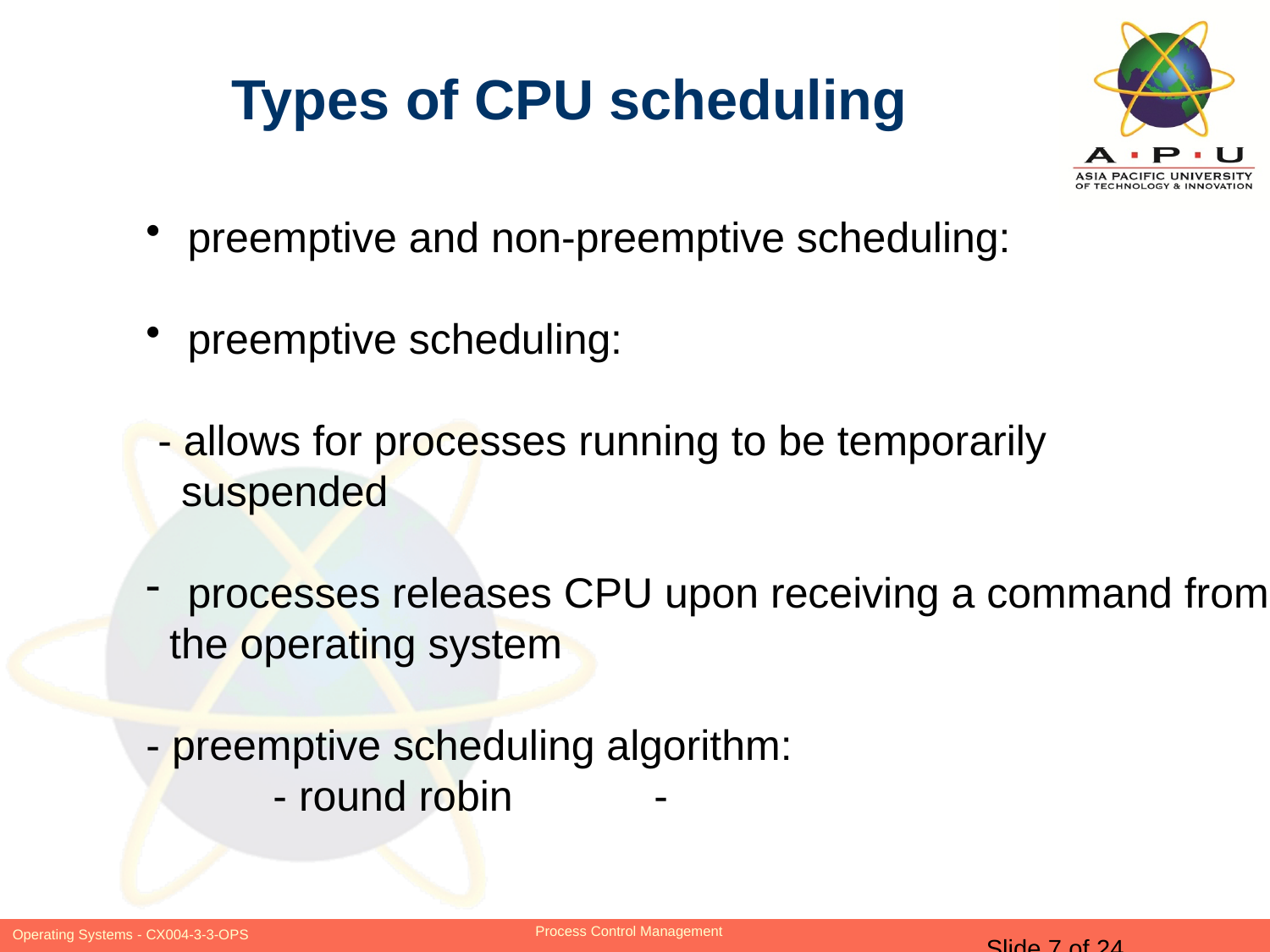

Types of CPU scheduling
 preemptive and non-preemptive scheduling:

 preemptive scheduling:

 - allows for processes running to be temporarily
   suspended

 processes releases CPU upon receiving a command from
  the operating system

- preemptive scheduling algorithm:
	- round robin     	-

Slide 7 of 24